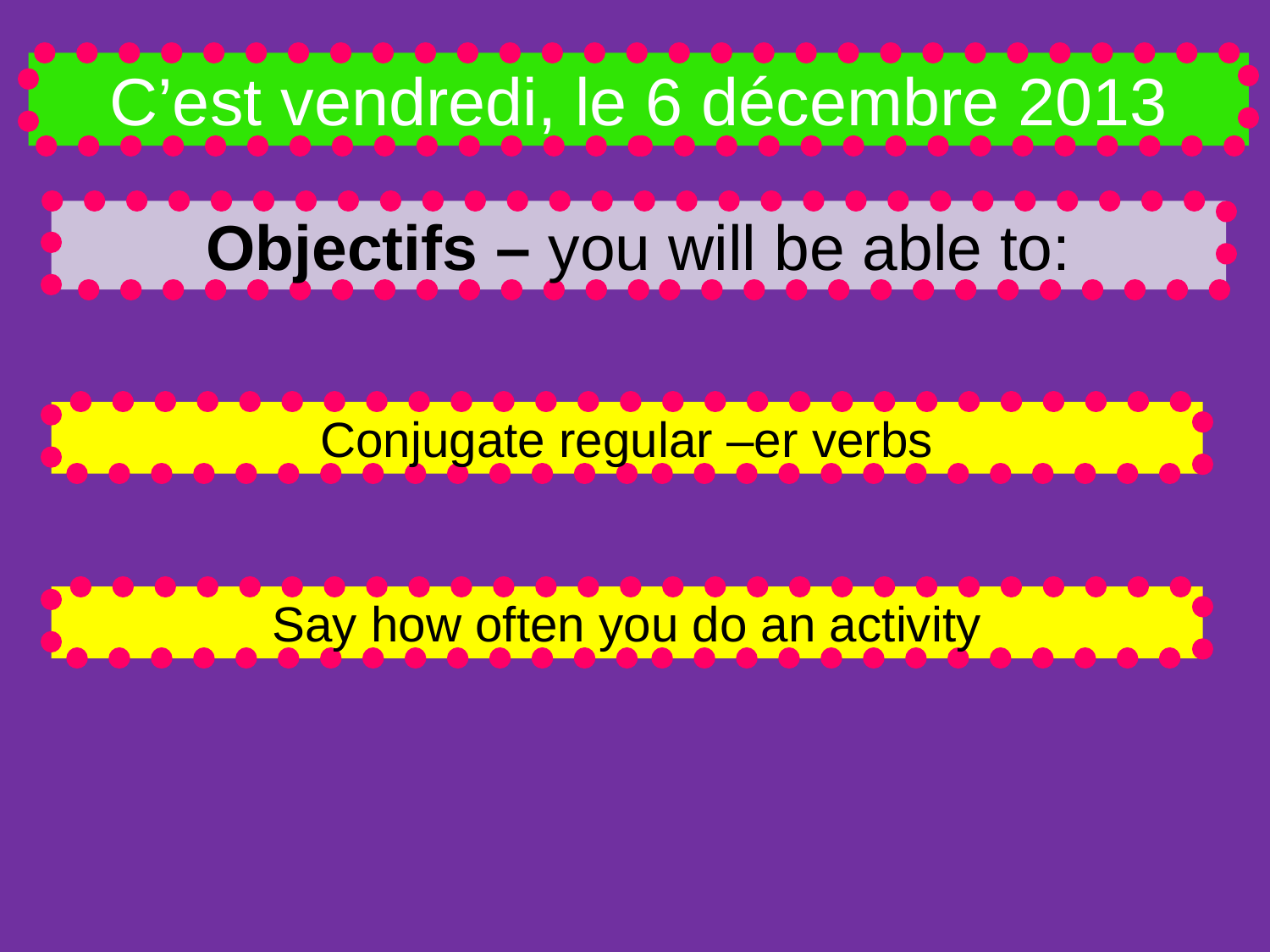

C’est vendredi, le 6 décembre 2013
Objectifs – you will be able to:
Conjugate regular –er verbs
Say how often you do an activity